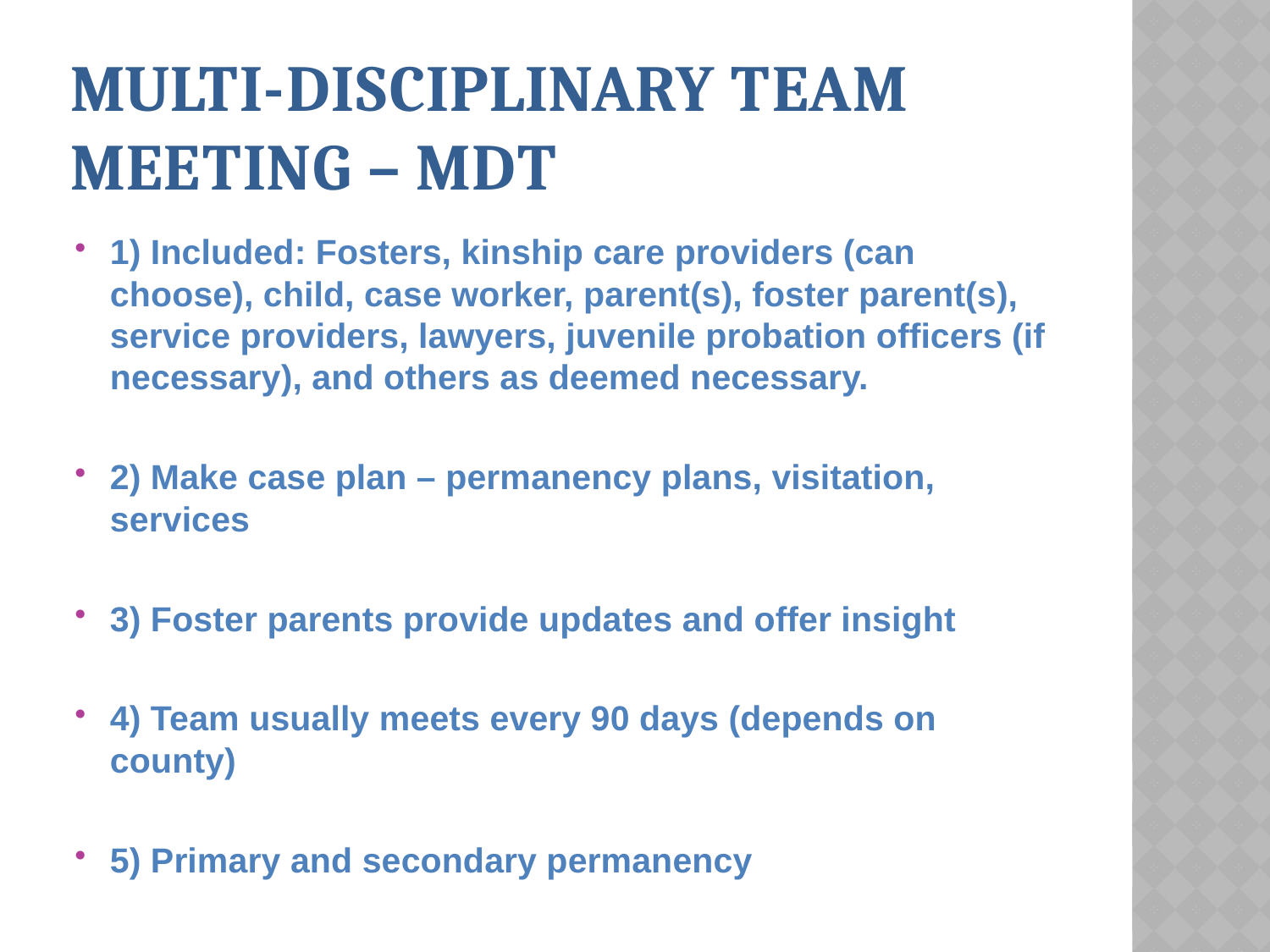

# Multi-Disciplinary Team Meeting – MDT
1) Included: Fosters, kinship care providers (can choose), child, case worker, parent(s), foster parent(s), service providers, lawyers, juvenile probation officers (if necessary), and others as deemed necessary.

2) Make case plan – permanency plans, visitation, services

3) Foster parents provide updates and offer insight

4) Team usually meets every 90 days (depends on county)

5) Primary and secondary permanency